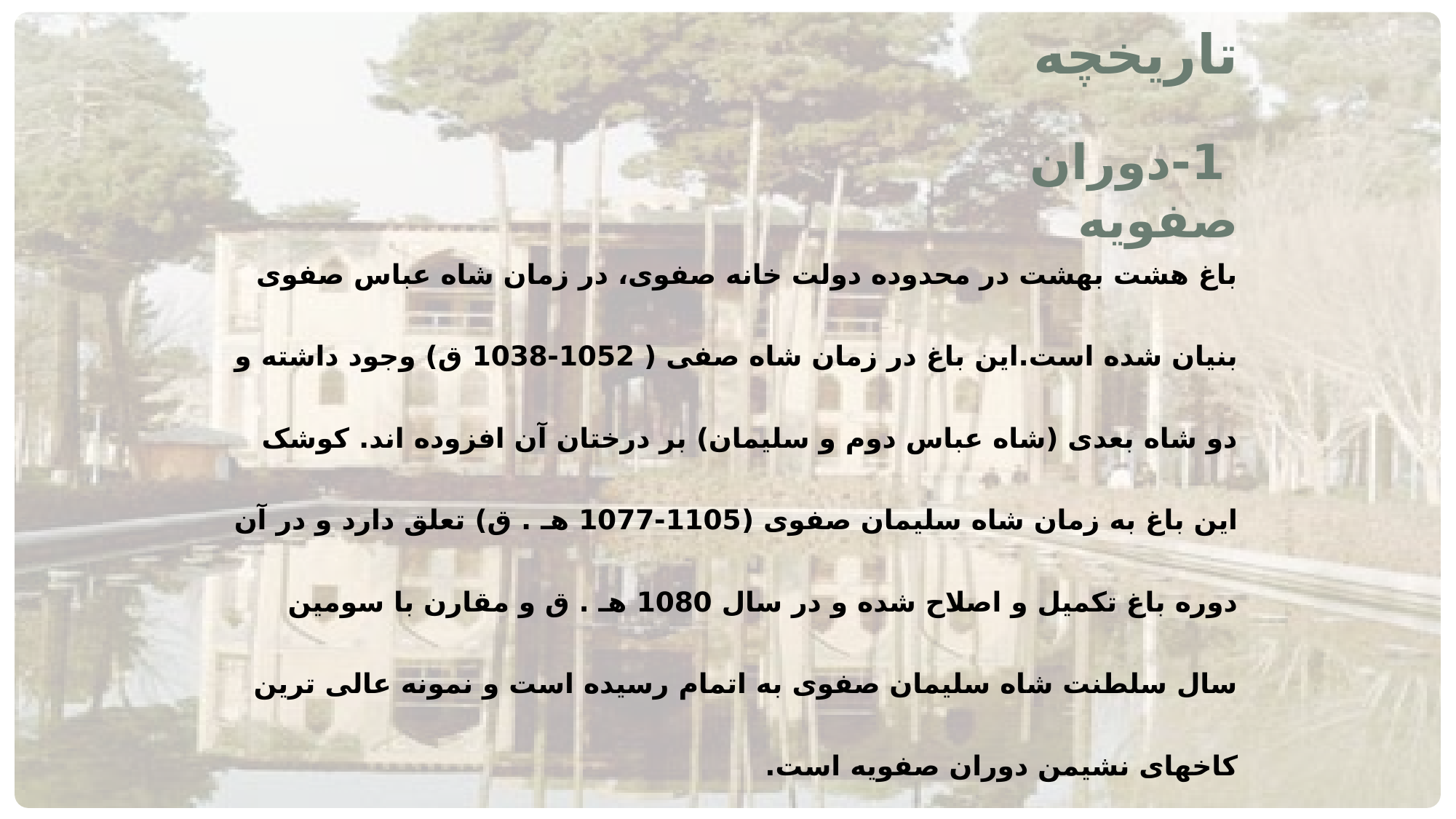

تاریخچه
 1-دوران صفویه
باغ هشت بهشت در محدوده دولت خانه صفوی، در زمان شاه عباس صفوی بنیان شده است.این باغ در زمان شاه صفی ( 1052-1038 ق) وجود داشته و دو شاه بعدی (شاه عباس دوم و سلیمان) بر درختان آن افزوده اند. کوشک این باغ به زمان شاه سلیمان صفوی (1105-1077 هـ . ق) تعلق دارد و در آن دوره باغ تکمیل و اصلاح شده و در سال 1080 هـ . ق و مقارن با سومین سال سلطنت شاه سلیمان صفوی به اتمام رسیده است و نمونه عالی ترین کاخهای نشیمن دوران صفویه است.